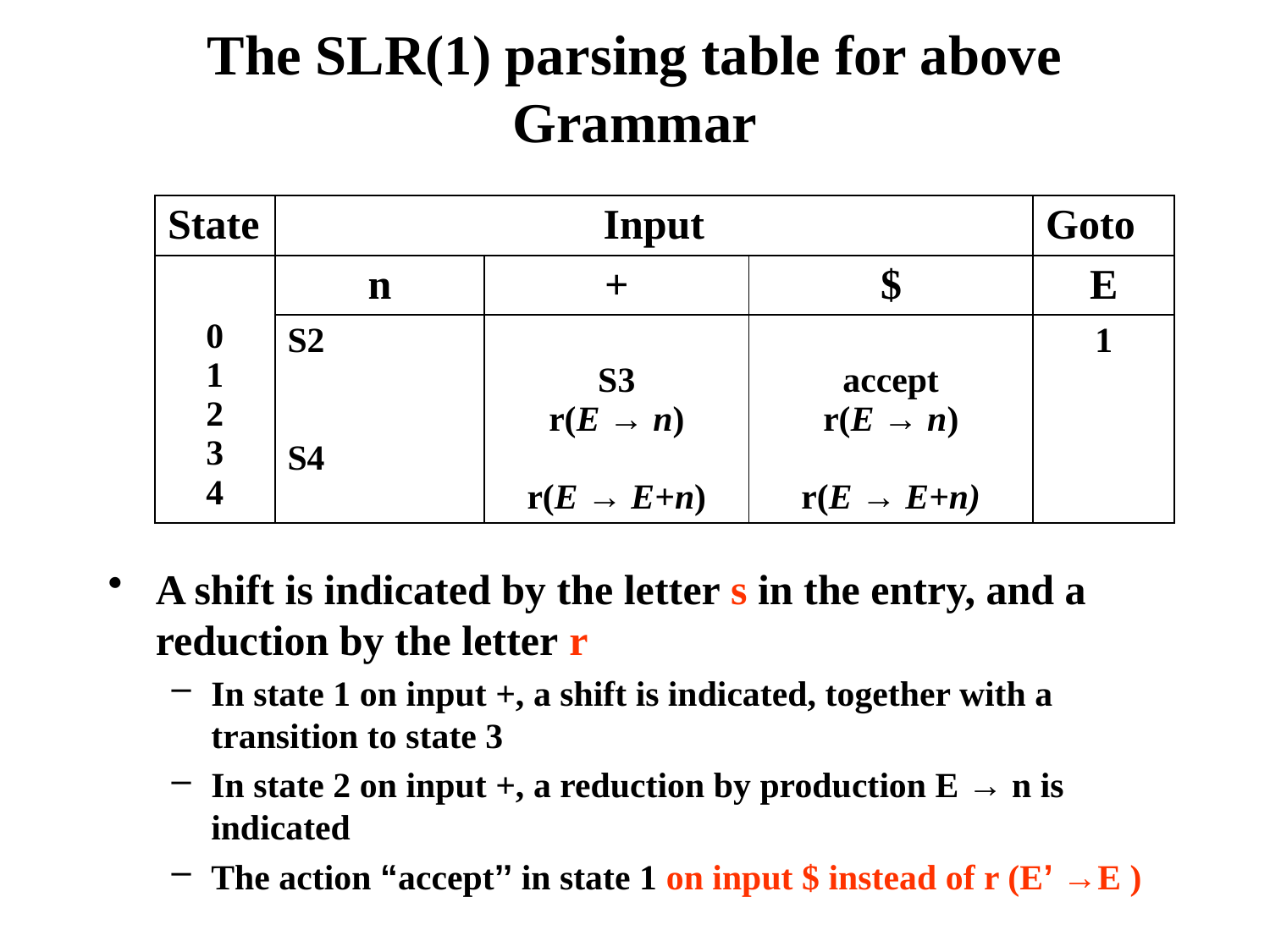

# The SLR(1) parsing table for above Grammar
| State | Input |  |  | Goto |
| --- | --- | --- | --- | --- |
| 0 1 2 3 4 | n | + | $ | E |
|  | S2 S4 | S3 r(E → n) r(E → E+n) | accept r(E → n) r(E → E+n) | 1 |
A shift is indicated by the letter s in the entry, and a reduction by the letter r
In state 1 on input +, a shift is indicated, together with a transition to state 3
In state 2 on input +, a reduction by production E → n is indicated
The action “accept’’ in state 1 on input $ instead of r (E’ →E )